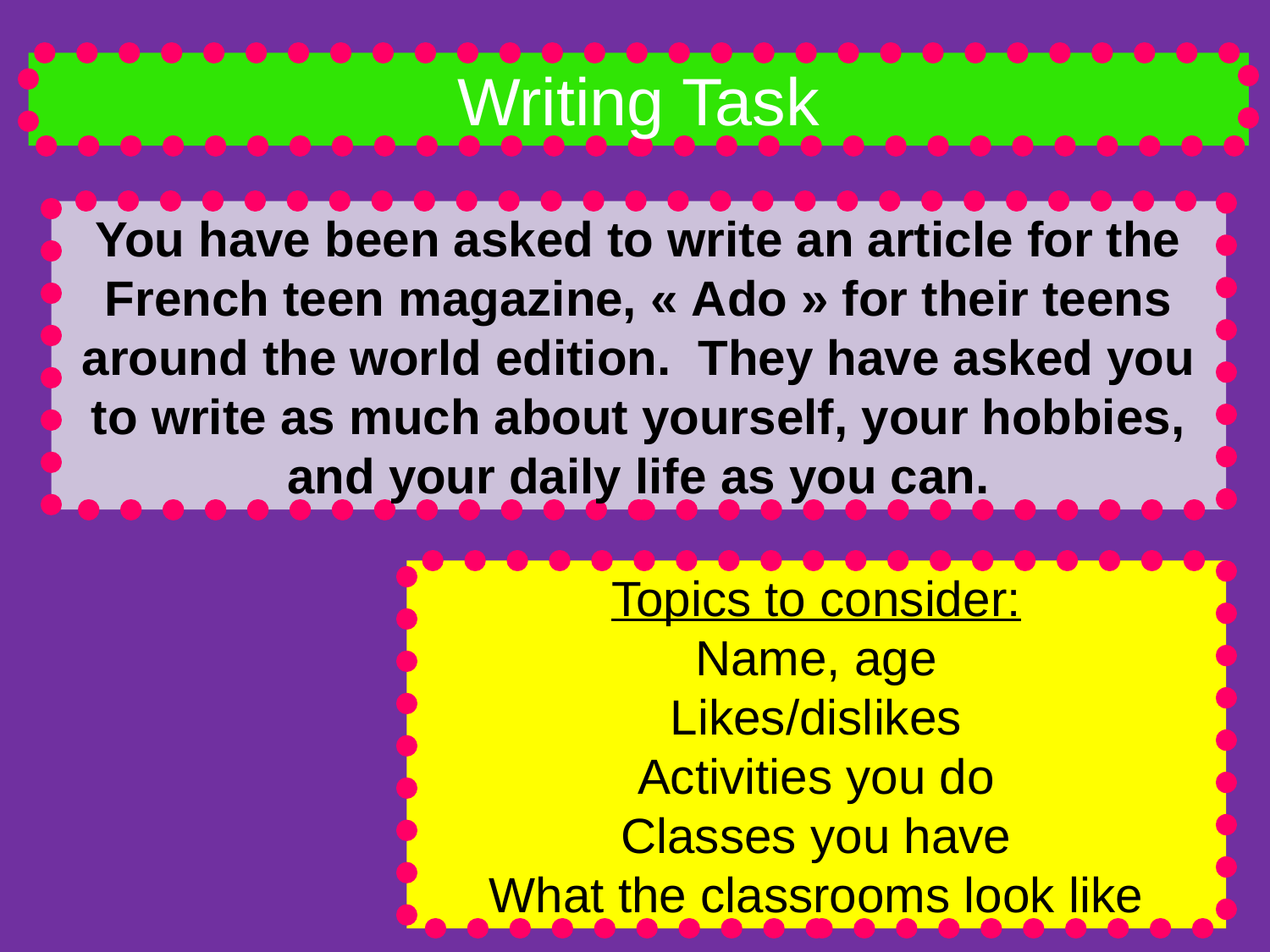

Writing Task
You have been asked to write an article for the French teen magazine, « Ado » for their teens around the world edition.  They have asked you to write as much about yourself, your hobbies, and your daily life as you can.
Topics to consider:
Name, age
Likes/dislikes
Activities you do
Classes you have
What the classrooms look like